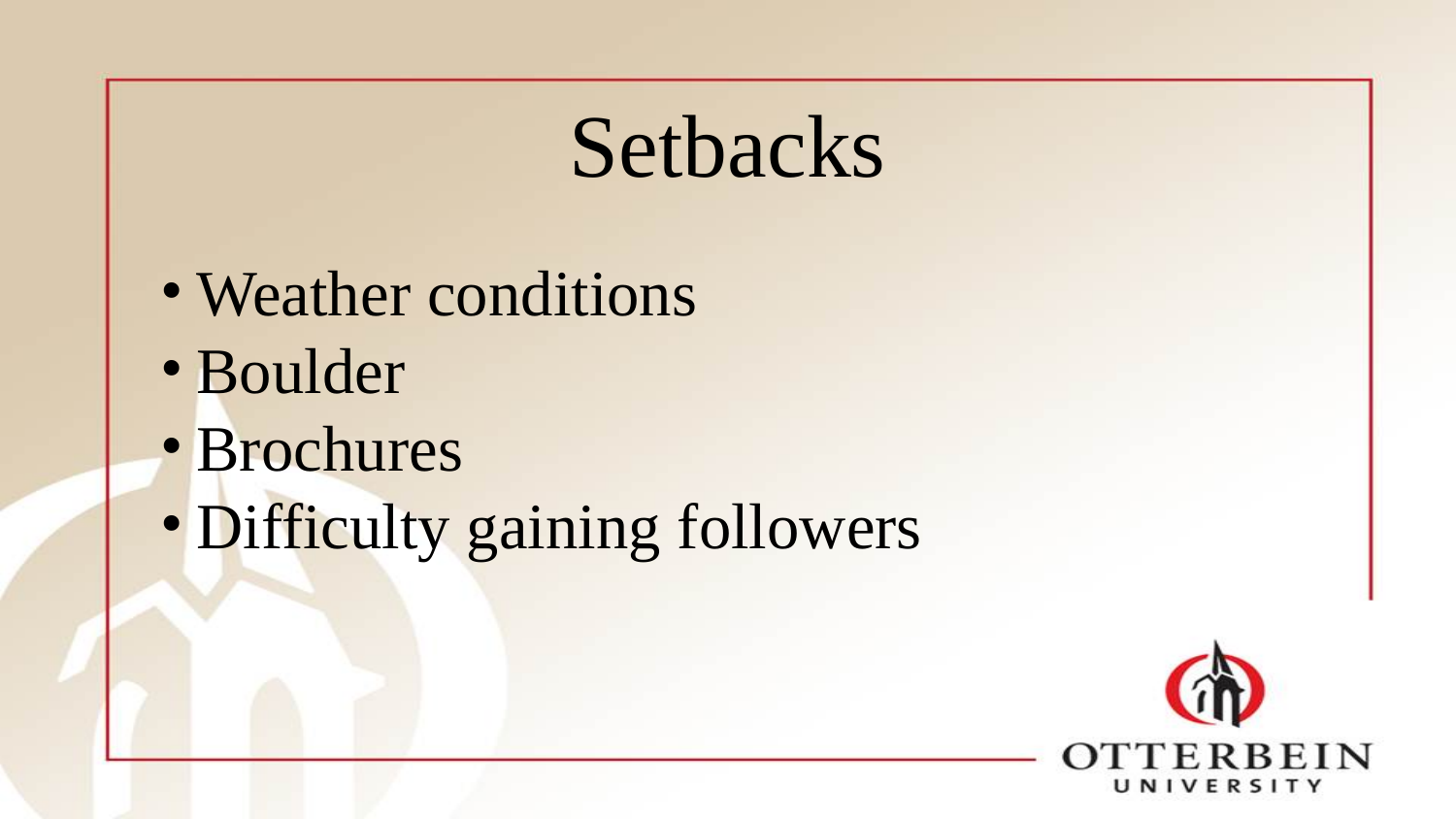

# Setbacks
Weather conditions
Boulder
Brochures
Difficulty gaining followers